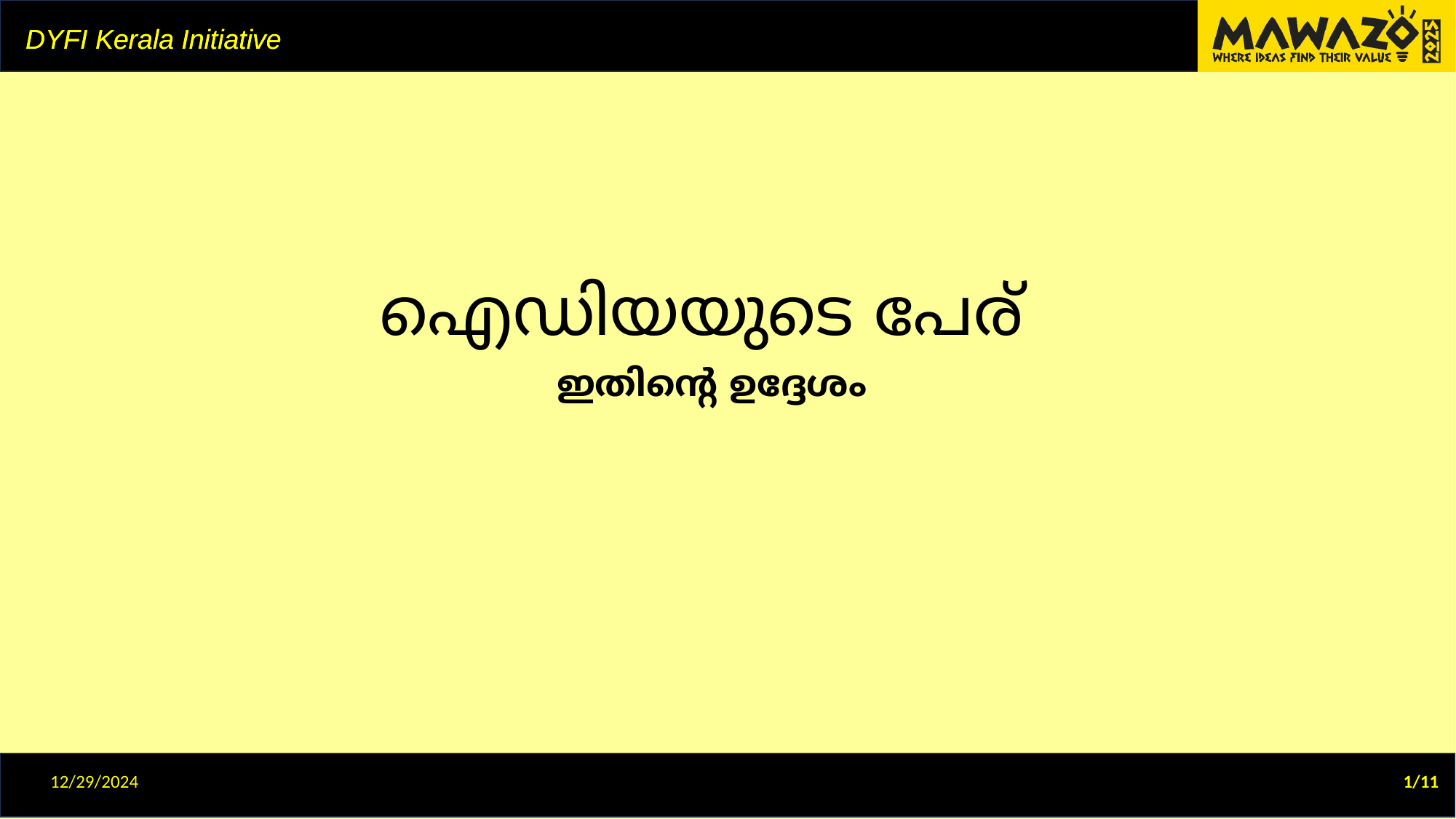

#
ഐഡിയയുടെ പേര്
ഇതിന്റെ ഉദ്ദേശം
12/29/2024
1/11